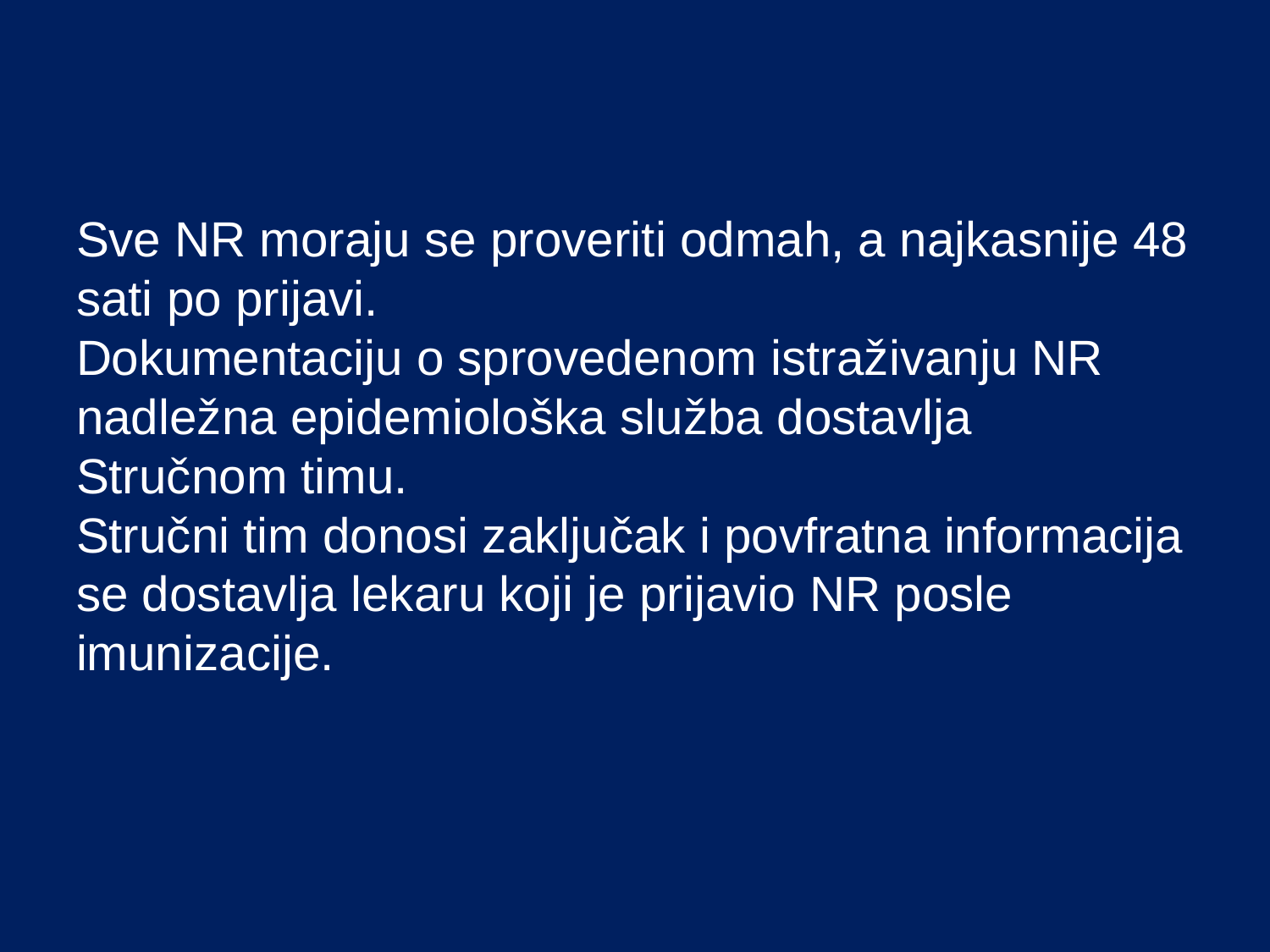

# Sve NR moraju se proveriti odmah, a najkasnije 48 sati po prijavi. Dokumentaciju o sprovedenom istraživanju NR nadležna epidemiološka služba dostavlja Stručnom timu. Stručni tim donosi zaključak i povfratna informacija se dostavlja lekaru koji je prijavio NR posle imunizacije.